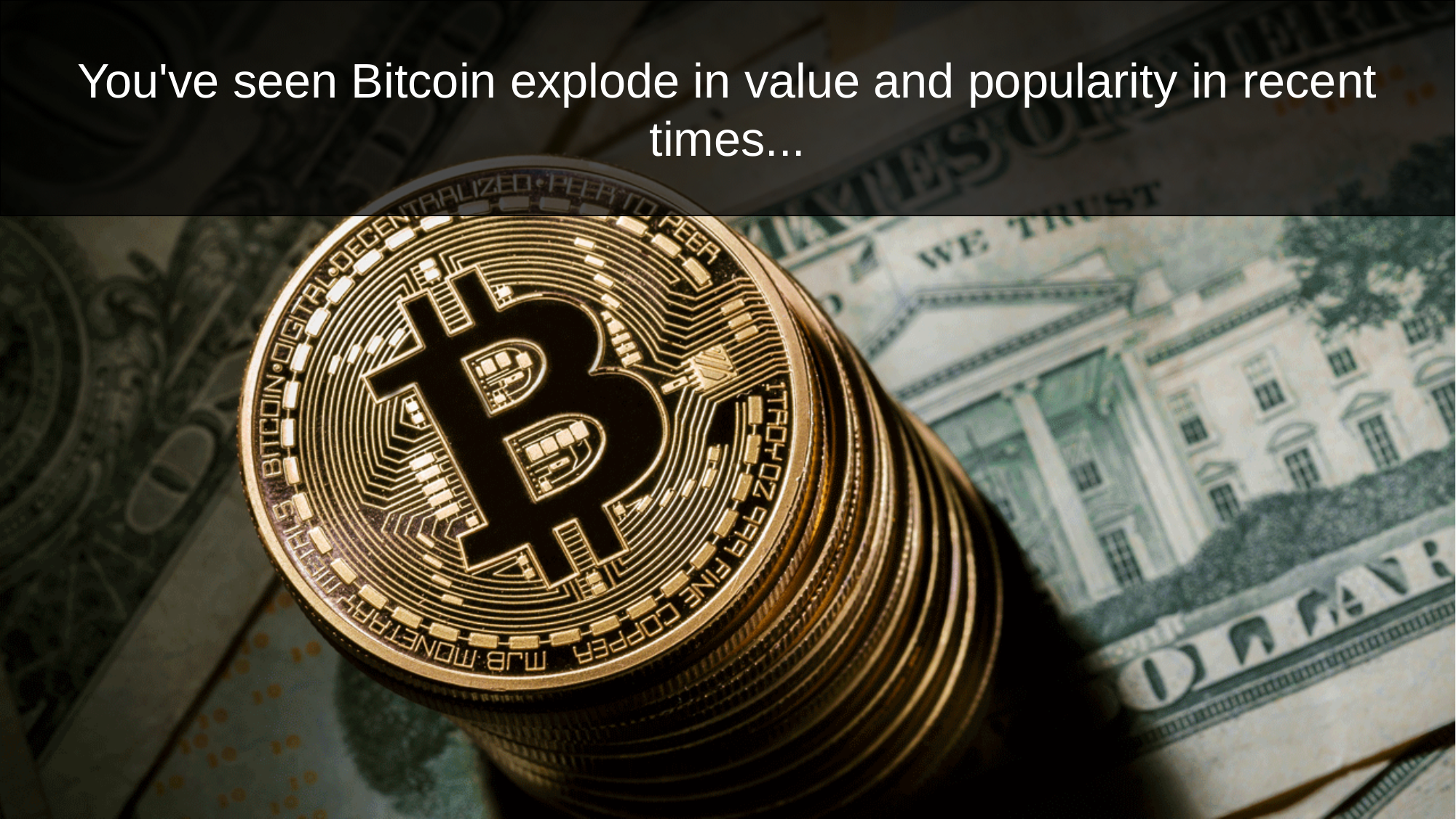

You've seen Bitcoin explode in value and popularity in recent times...